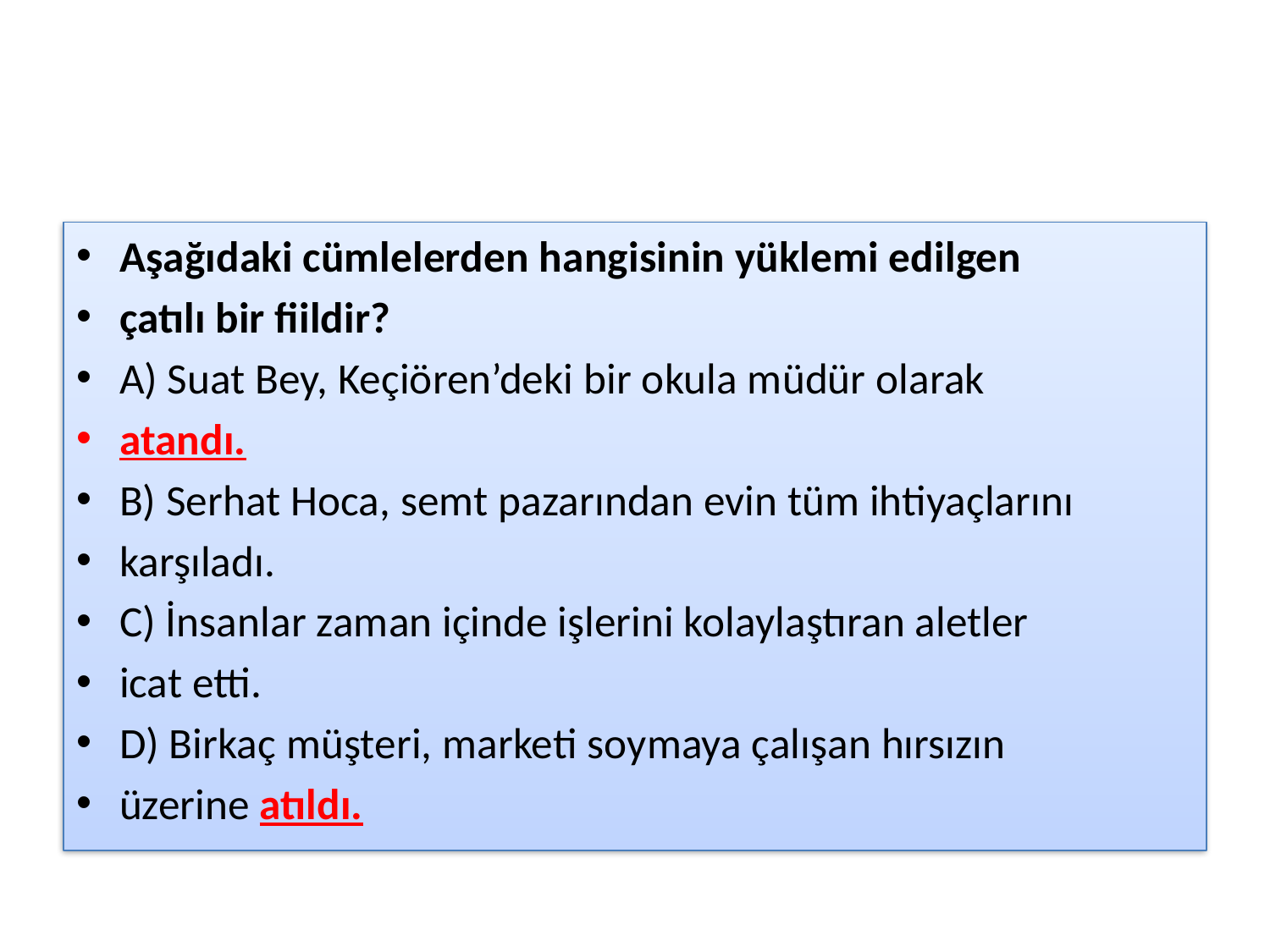

#
Aşağıdaki cümlelerden hangisinin yüklemi edilgen
çatılı bir fiildir?
A) Suat Bey, Keçiören’deki bir okula müdür olarak
atandı.
B) Serhat Hoca, semt pazarından evin tüm ihtiyaçlarını
karşıladı.
C) İnsanlar zaman içinde işlerini kolaylaştıran aletler
icat etti.
D) Birkaç müşteri, marketi soymaya çalışan hırsızın
üzerine atıldı.